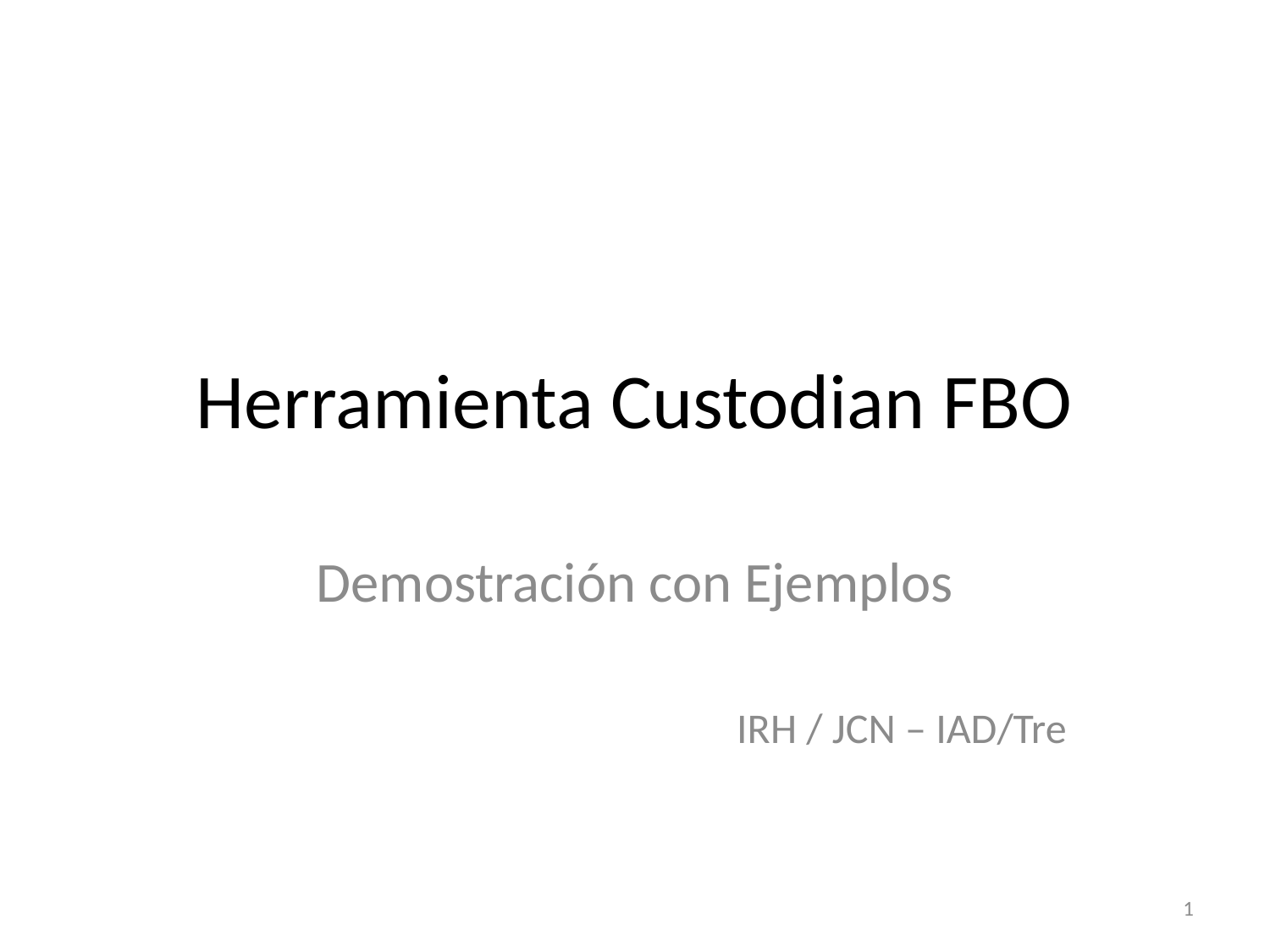

# Herramienta Custodian FBO
Demostración con Ejemplos

IRH / JCN – IAD/Tre
1